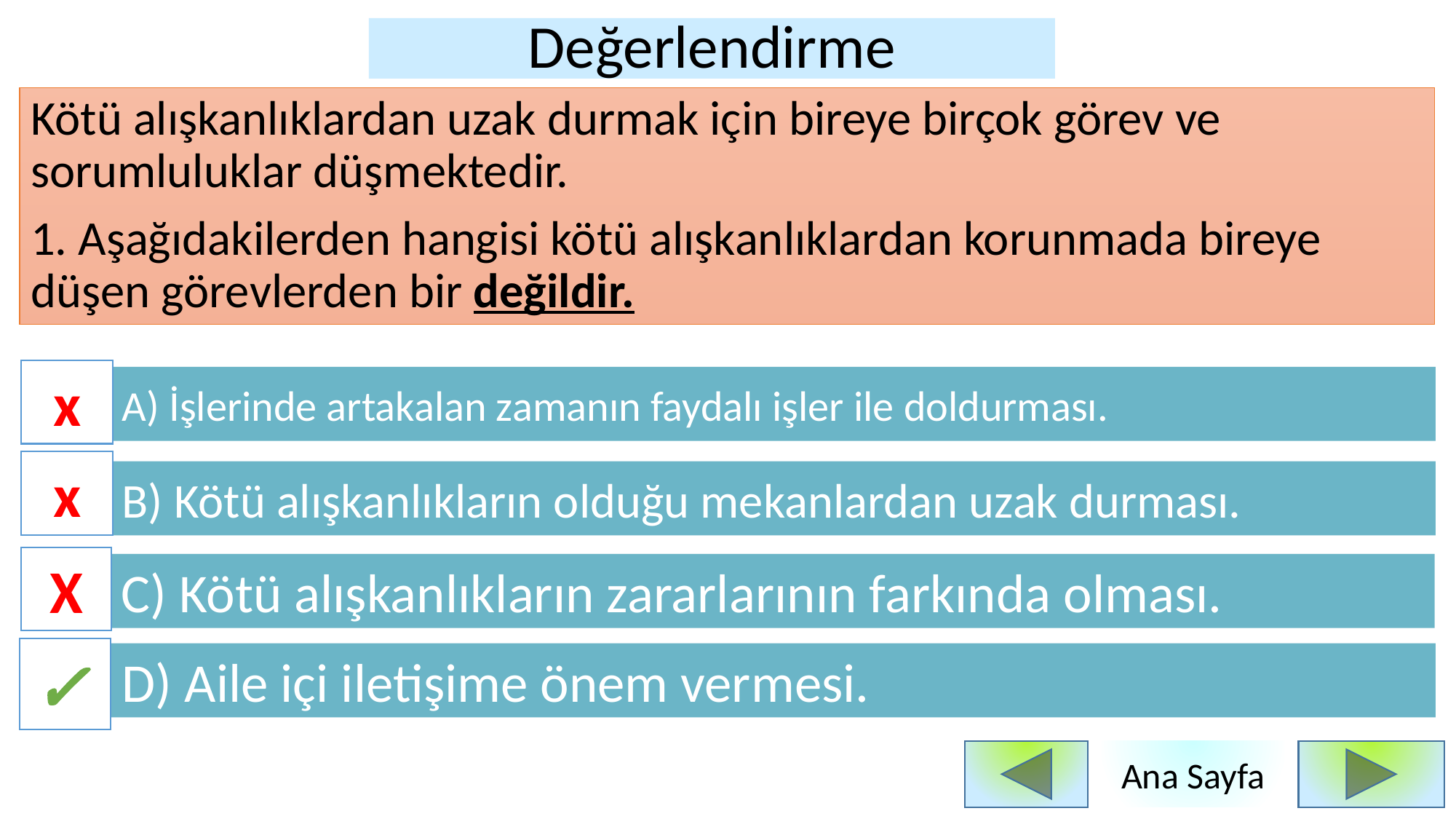

# Değerlendirme
Kötü alışkanlıklardan uzak durmak için bireye birçok görev ve sorumluluklar düşmektedir.
1. Aşağıdakilerden hangisi kötü alışkanlıklardan korunmada bireye düşen görevlerden bir değildir.
x
A) İşlerinde artakalan zamanın faydalı işler ile doldurması.
x
B) Kötü alışkanlıkların olduğu mekanlardan uzak durması.
X
C) Kötü alışkanlıkların zararlarının farkında olması.
✓
D) Aile içi iletişime önem vermesi.

Ana Sayfa